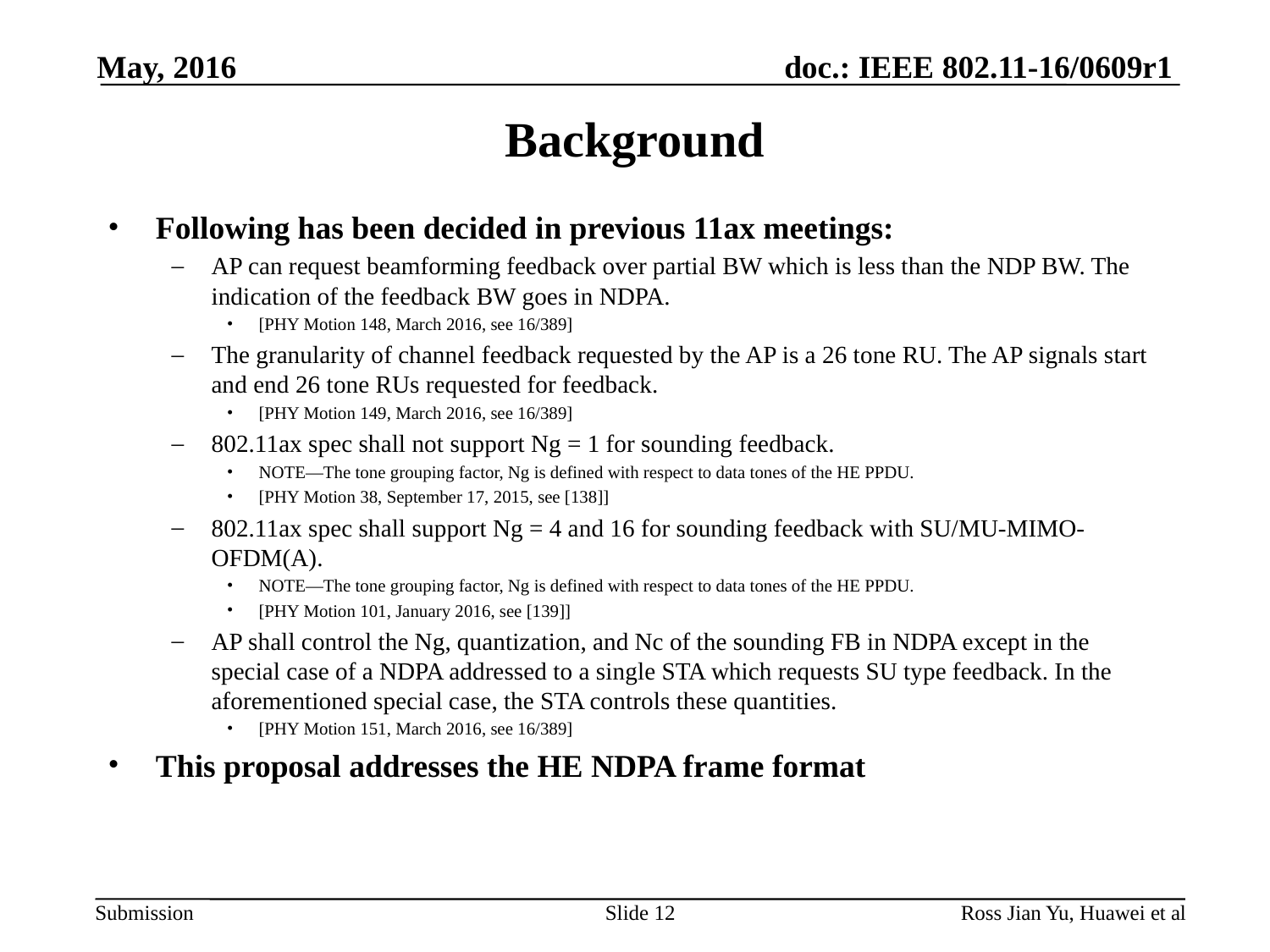

May, 2016
# Background
Following has been decided in previous 11ax meetings:
AP can request beamforming feedback over partial BW which is less than the NDP BW. The indication of the feedback BW goes in NDPA.
[PHY Motion 148, March 2016, see 16/389]
The granularity of channel feedback requested by the AP is a 26 tone RU. The AP signals start and end 26 tone RUs requested for feedback.
[PHY Motion 149, March 2016, see 16/389]
802.11ax spec shall not support Ng = 1 for sounding feedback.
NOTE—The tone grouping factor, Ng is defined with respect to data tones of the HE PPDU.
[PHY Motion 38, September 17, 2015, see [138]]
802.11ax spec shall support Ng = 4 and 16 for sounding feedback with SU/MU-MIMO-OFDM(A).
NOTE—The tone grouping factor, Ng is defined with respect to data tones of the HE PPDU.
[PHY Motion 101, January 2016, see [139]]
AP shall control the Ng, quantization, and Nc of the sounding FB in NDPA except in the special case of a NDPA addressed to a single STA which requests SU type feedback. In the aforementioned special case, the STA controls these quantities.
[PHY Motion 151, March 2016, see 16/389]
This proposal addresses the HE NDPA frame format

Slide 12
Ross Jian Yu, Huawei et al